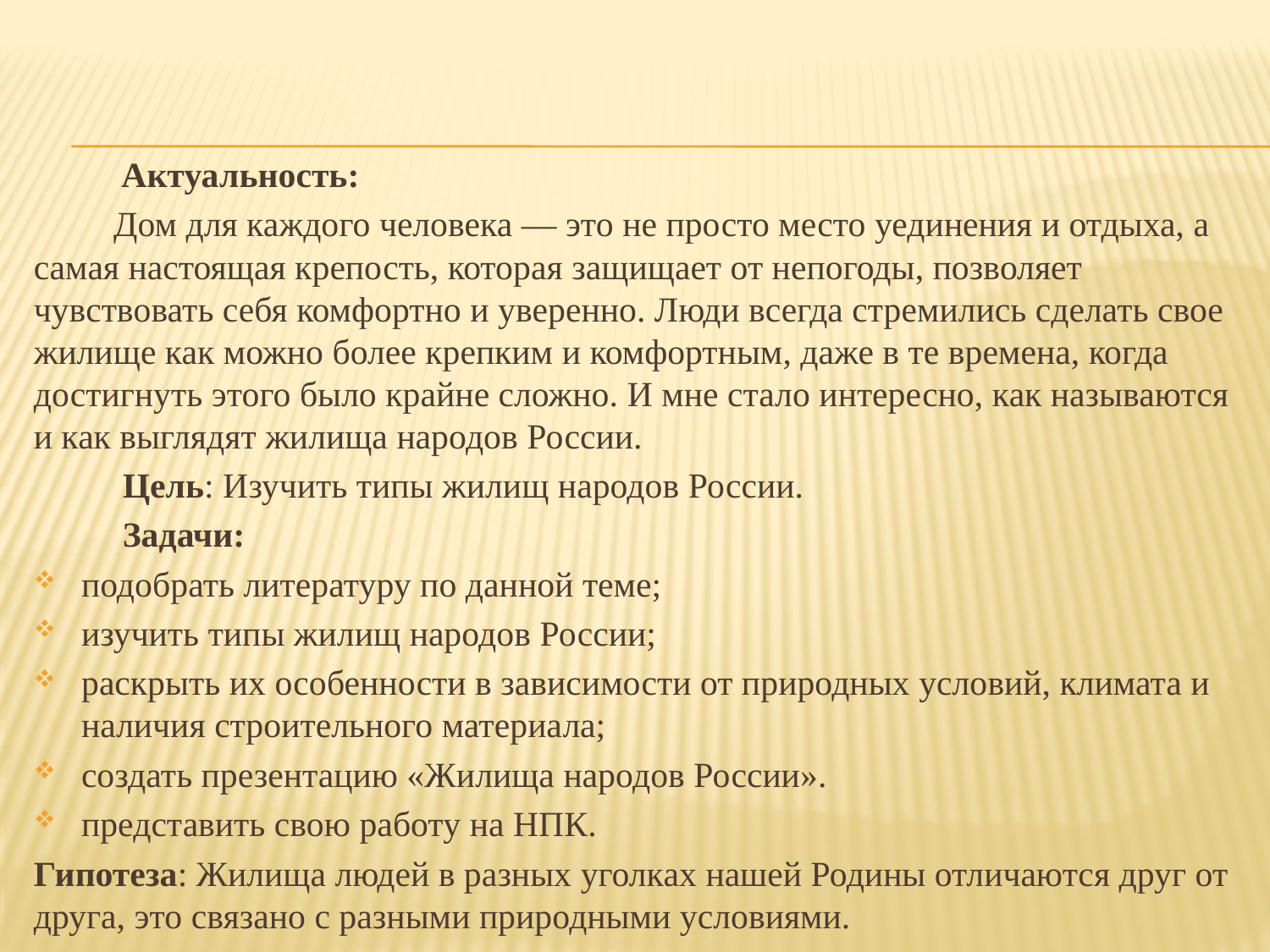

Актуальность:
         Дом для каждого человека — это не просто место уединения и отдыха, а самая настоящая крепость, которая защищает от непогоды, позволяет чувствовать себя комфортно и уверенно. Люди всегда стремились сделать свое жилище как можно более крепким и комфортным, даже в те времена, когда достигнуть этого было крайне сложно. И мне стало интересно, как называются и как выглядят жилища народов России.
          Цель: Изучить типы жилищ народов России.
          Задачи:
подобрать литературу по данной теме;
изучить типы жилищ народов России;
раскрыть их особенности в зависимости от природных условий, климата и наличия строительного материала;
создать презентацию «Жилища народов России».
представить свою работу на НПК.
Гипотеза: Жилища людей в разных уголках нашей Родины отличаются друг от друга, это связано с разными природными условиями.